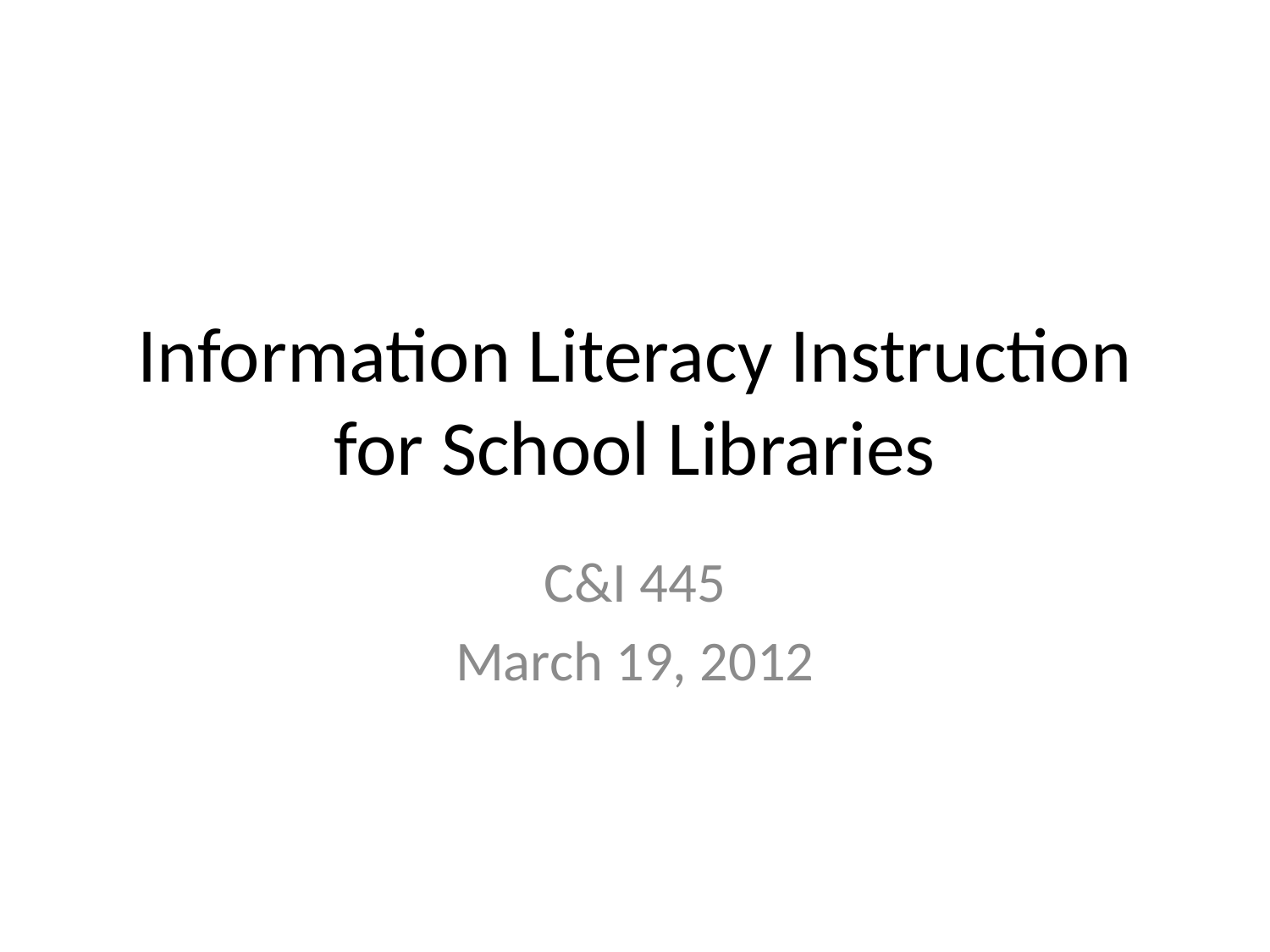

# Information Literacy Instruction for School Libraries
C&I 445
March 19, 2012